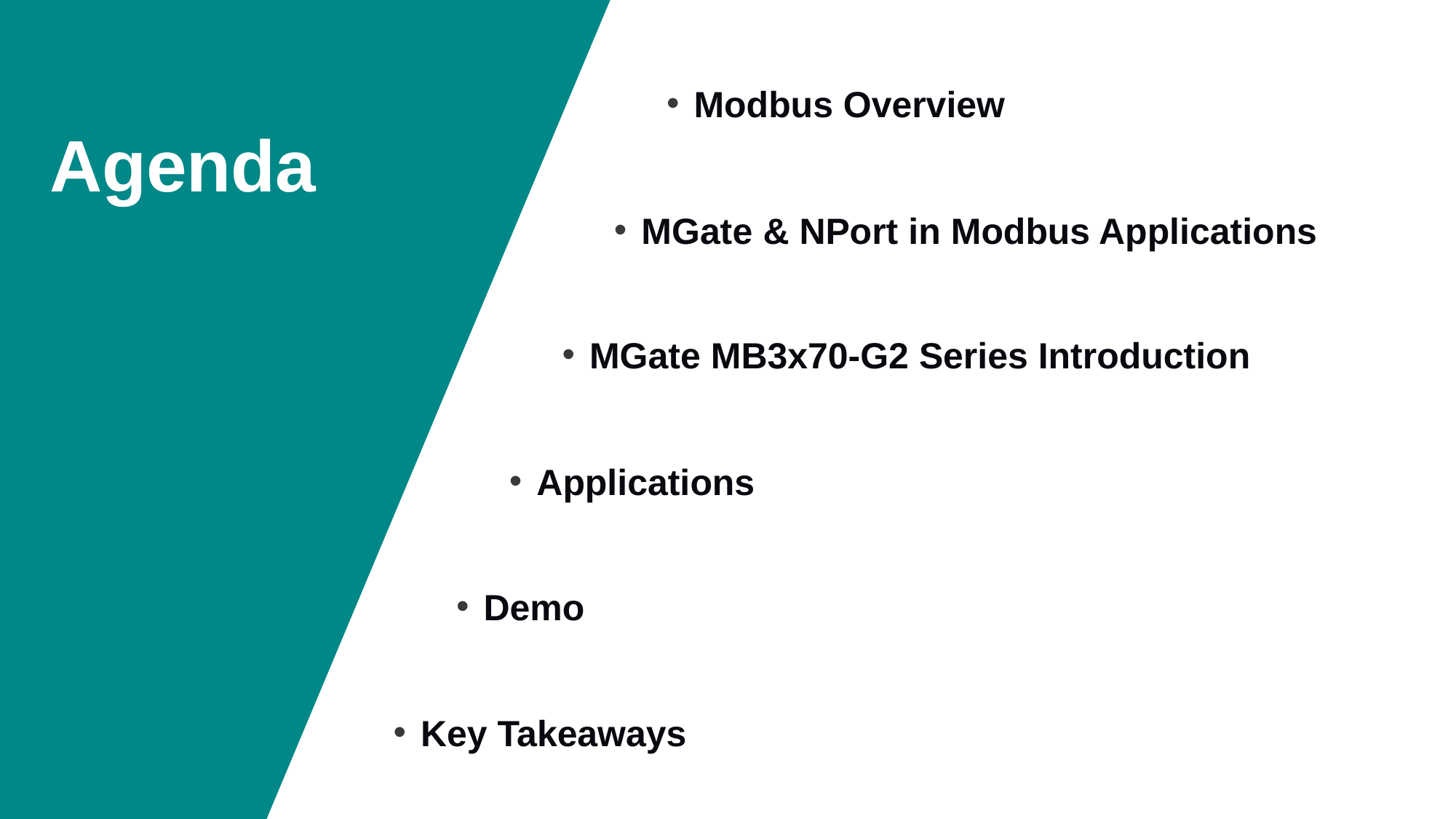

Modbus Overview
# Agenda
MGate & NPort in Modbus Applications
MGate MB3x70-G2 Series Introduction
Applications
Demo

Key Takeaways